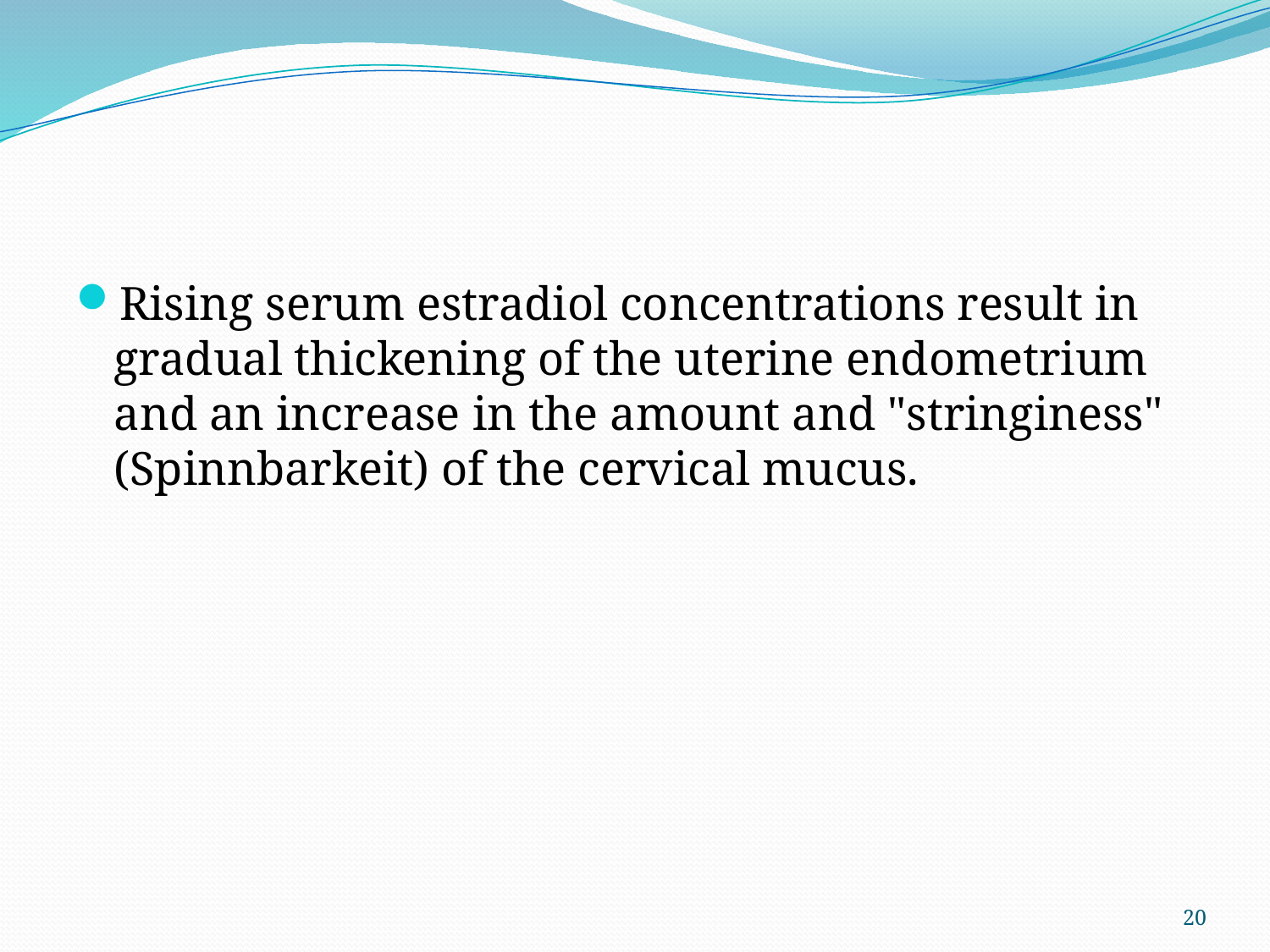

#
Rising serum estradiol concentrations result in gradual thickening of the uterine endometrium and an increase in the amount and "stringiness" (Spinnbarkeit) of the cervical mucus.
20